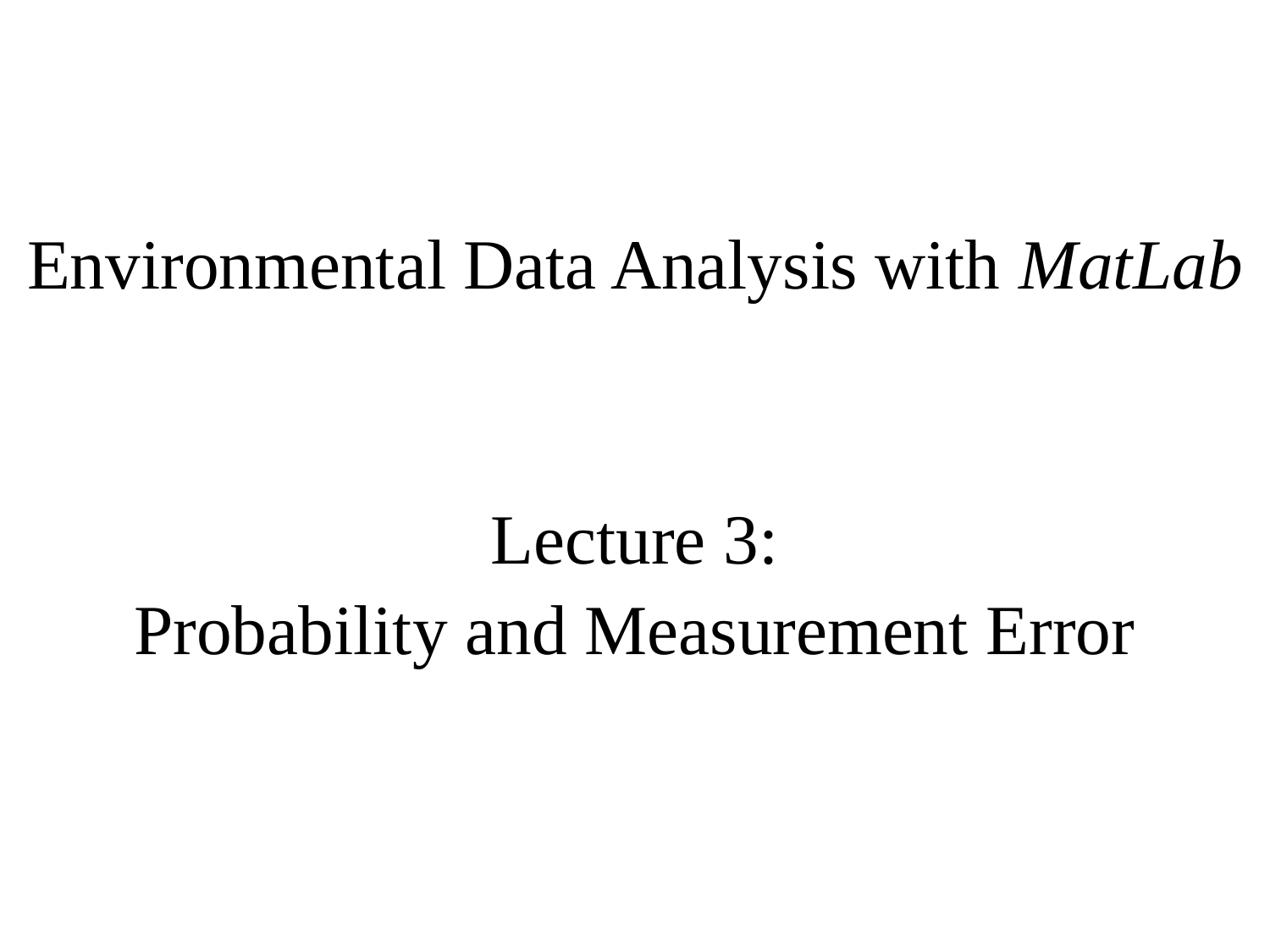

Environmental Data Analysis with MatLab
Lecture 3:
Probability and Measurement Error